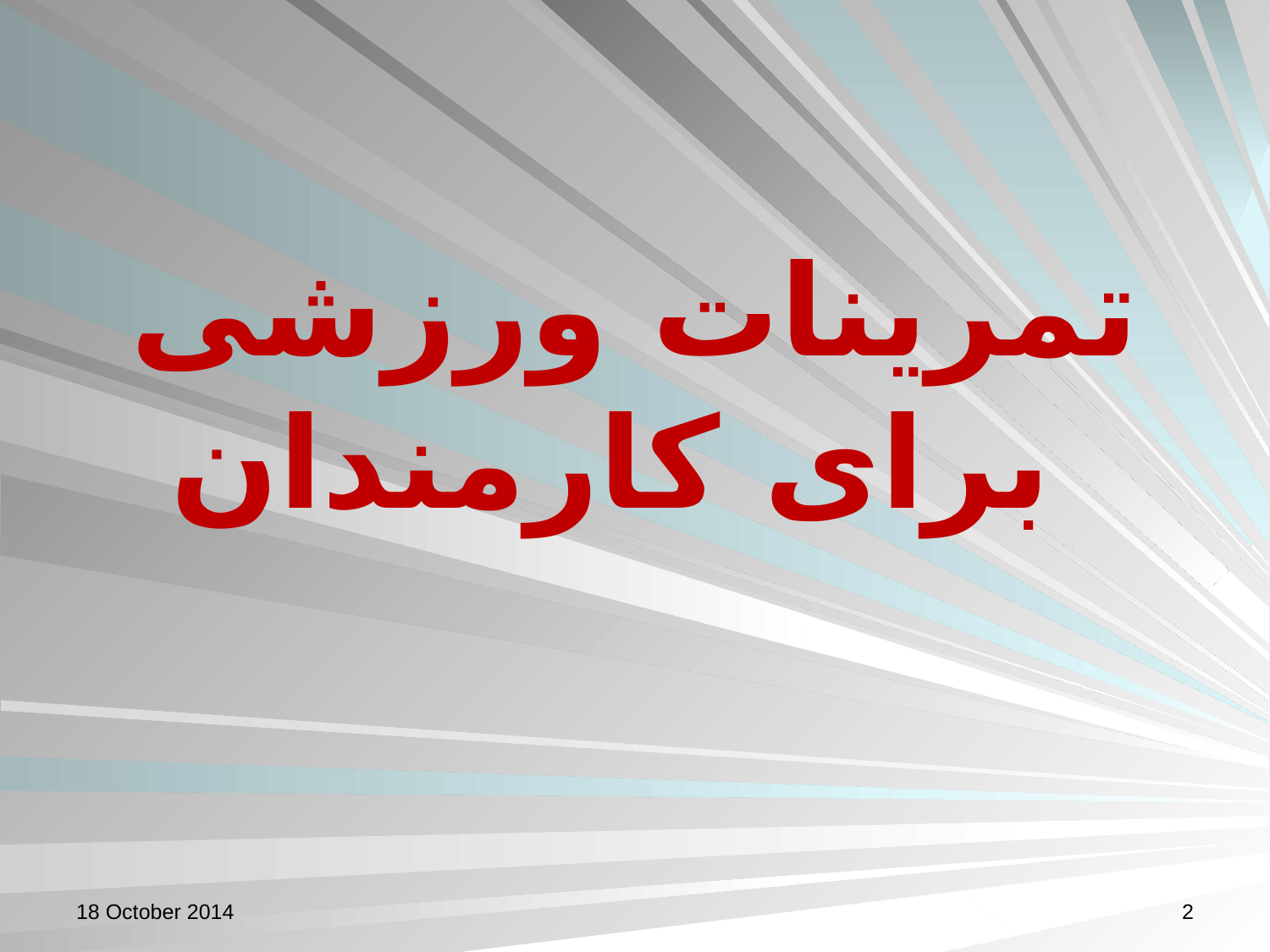

# .
تمرینات ورزشی برای کارمندان
18 October 2014
2